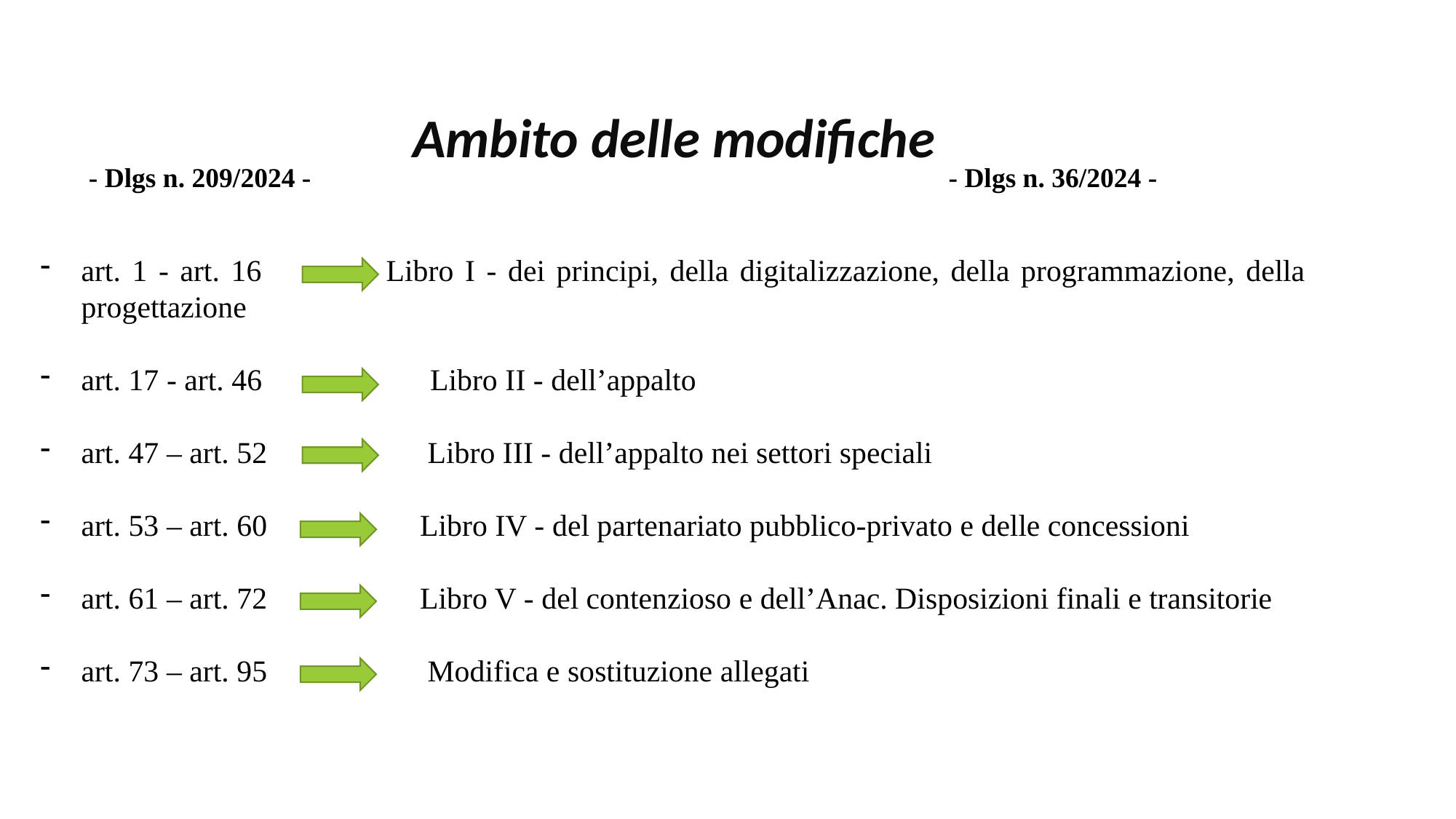

Ambito delle modifiche
       - Dlgs n. 209/2024 -						  - Dlgs n. 36/2024 -

art. 1 - art. 16           Libro I - dei principi, della digitalizzazione, della programmazione, della     progettazione

art. 17 - art. 46                      Libro II - dell’appalto

art. 47 – art. 52                     Libro III - dell’appalto nei settori speciali

art. 53 – art. 60                    Libro IV - del partenariato pubblico-privato e delle concessioni

art. 61 – art. 72                    Libro V - del contenzioso e dell’Anac. Disposizioni finali e transitorie

art. 73 – art. 95                     Modifica e sostituzione allegati